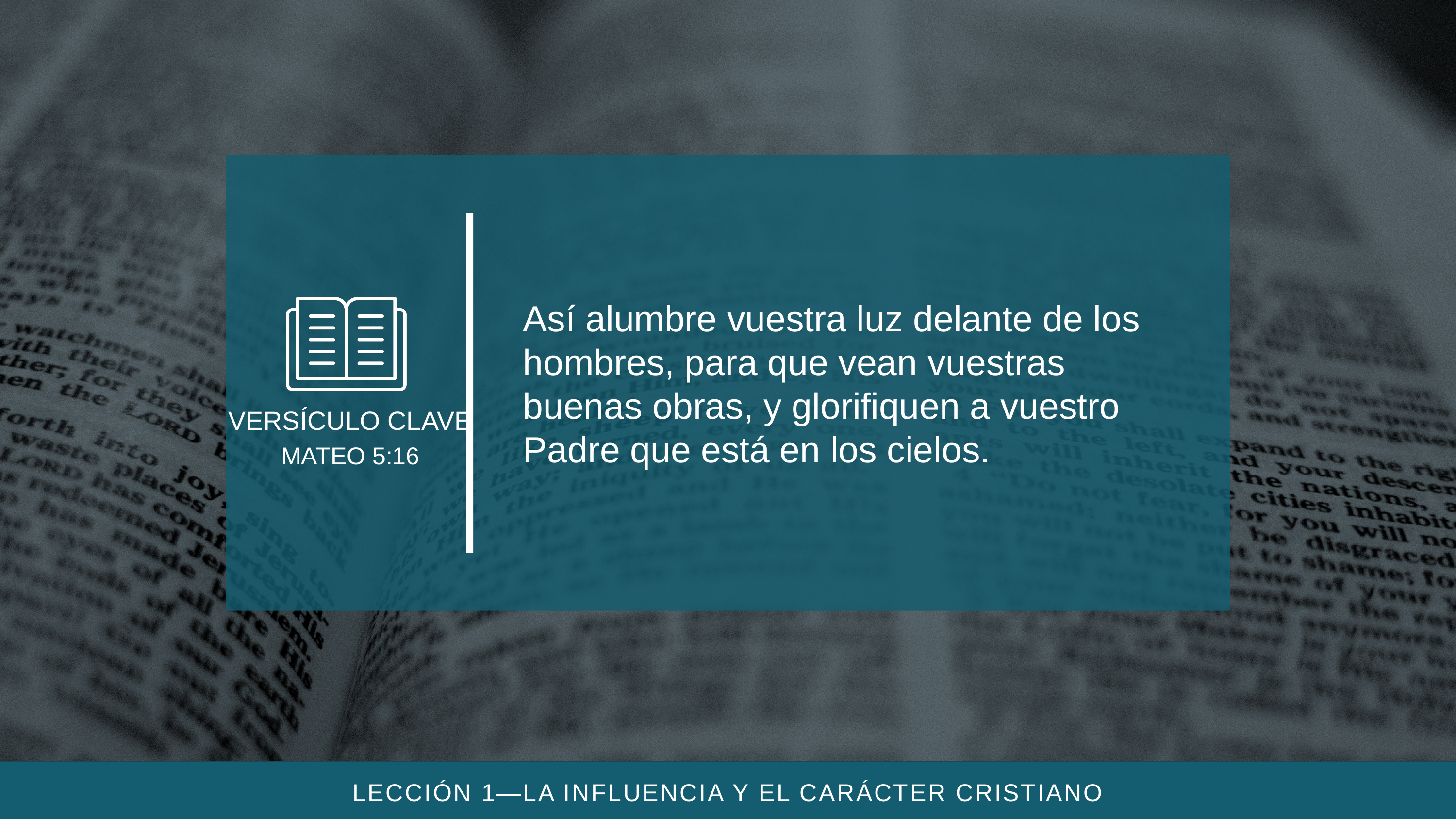

Así alumbre vuestra luz delante de los hombres, para que vean vuestras buenas obras, y glorifiquen a vuestro Padre que está en los cielos.